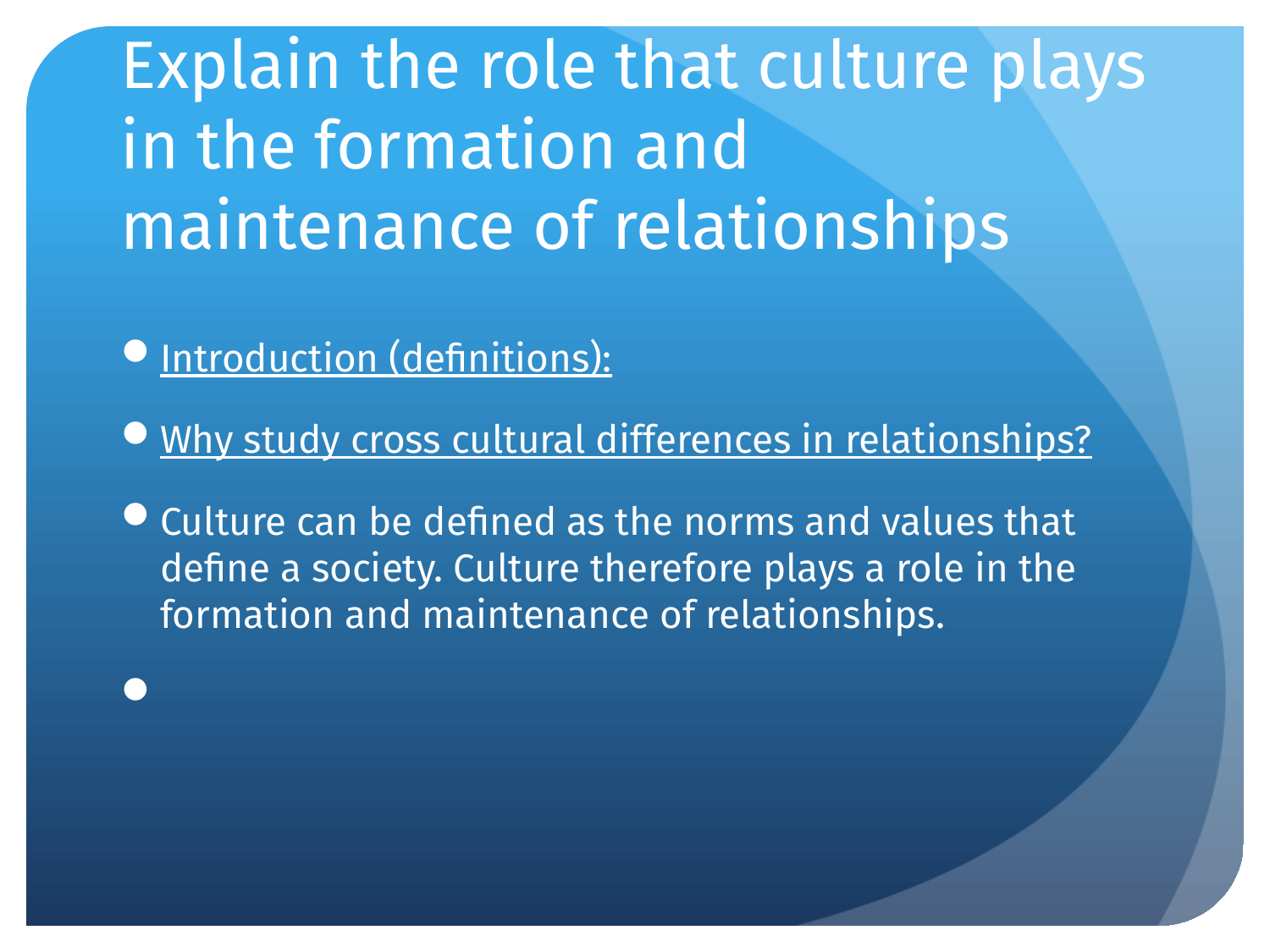

# Explain the role that culture plays in the formation and maintenance of relationships
Introduction (definitions):
Why study cross cultural differences in relationships?
Culture can be defined as the norms and values that define a society. Culture therefore plays a role in the formation and maintenance of relationships.